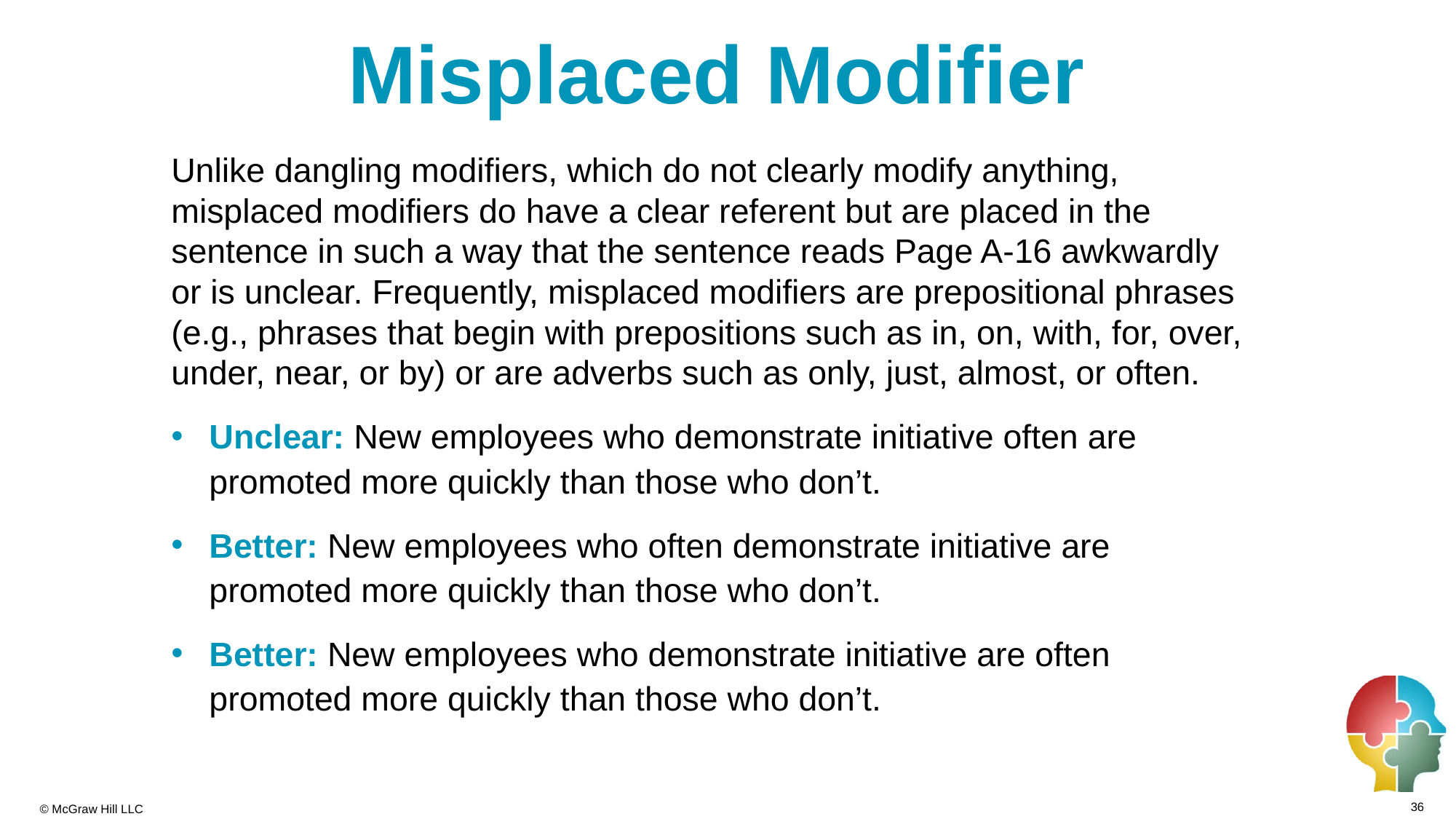

# Misplaced Modifier
Unlike dangling modifiers, which do not clearly modify anything, misplaced modifiers do have a clear referent but are placed in the sentence in such a way that the sentence reads Page A-16 awkwardly or is unclear. Frequently, misplaced modifiers are prepositional phrases (e.g., phrases that begin with prepositions such as in, on, with, for, over, under, near, or by) or are adverbs such as only, just, almost, or often.
Unclear: New employees who demonstrate initiative often are promoted more quickly than those who don’t.
Better: New employees who often demonstrate initiative are promoted more quickly than those who don’t.
Better: New employees who demonstrate initiative are often promoted more quickly than those who don’t.
36